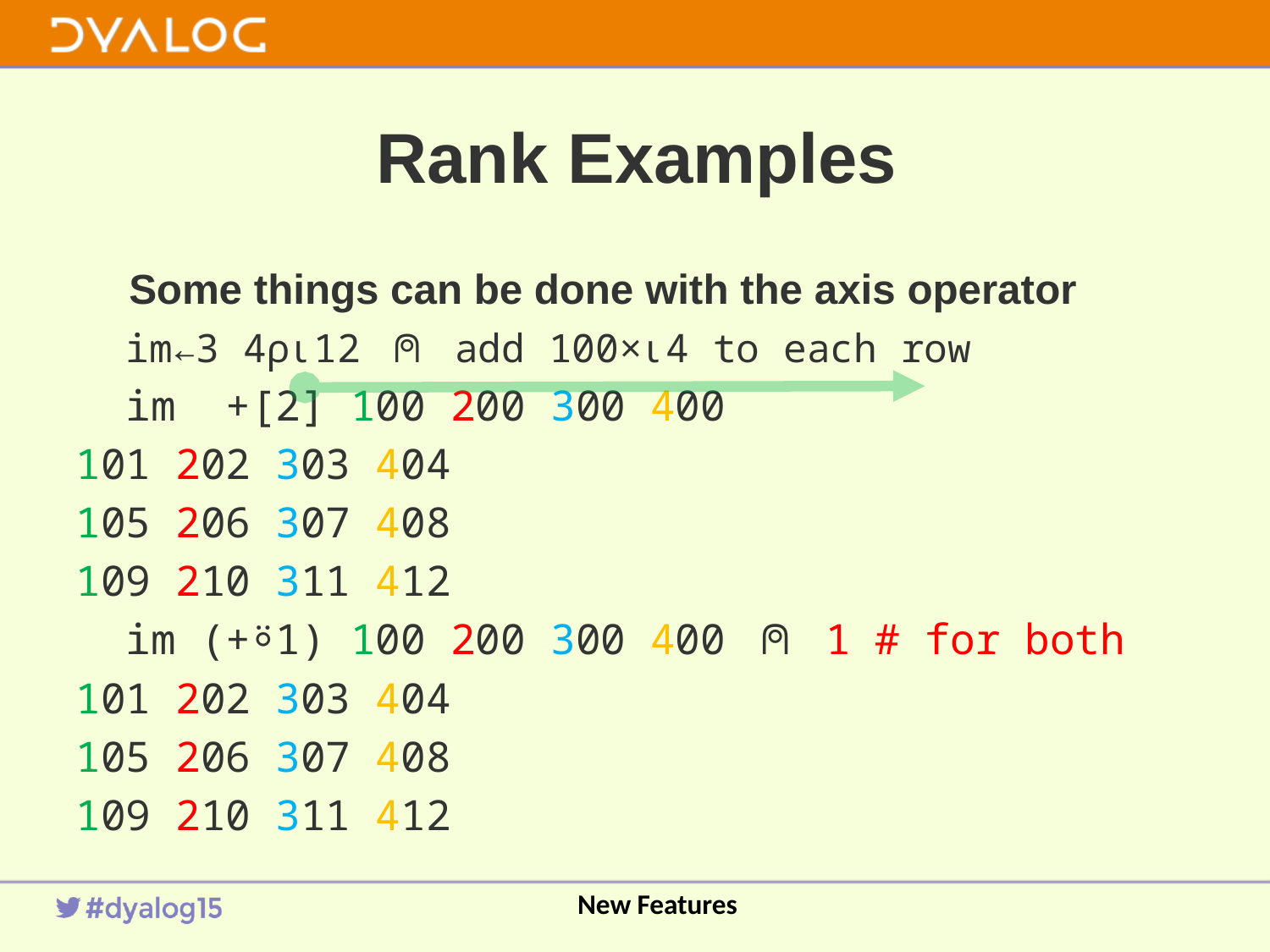

# Rank Examples
Some things can be done with the axis operator
  im←3 4⍴⍳12 ⍝ add 100×⍳4 to each row
  im  +[2] 100 200 300 400
101 202 303 404
105 206 307 408
109 210 311 412
  im (+⍤1) 100 200 300 400 ⍝ 1 # for both
101 202 303 404
105 206 307 408
109 210 311 412
New Features